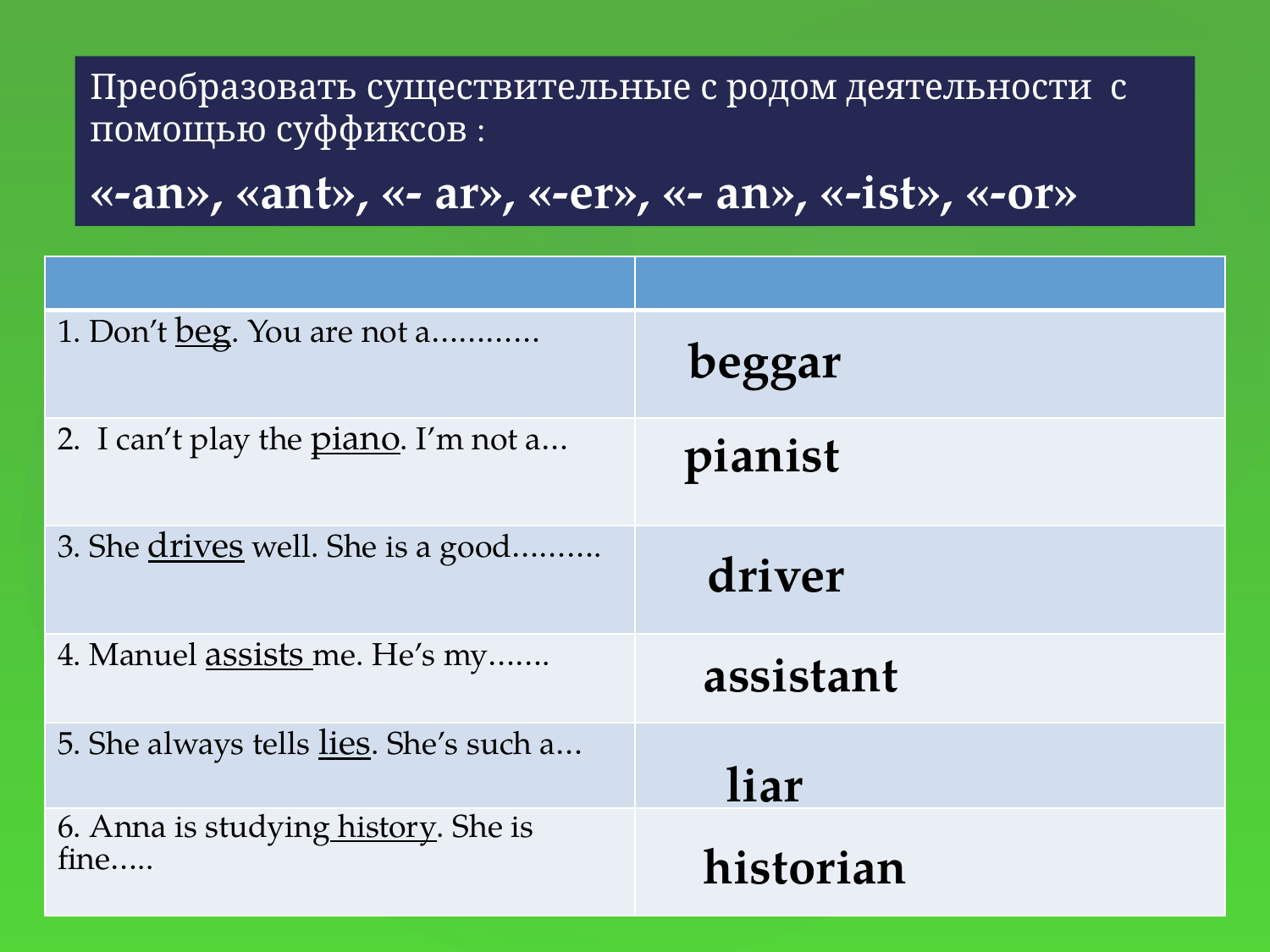

Преобразовать существительные с родом деятельности  с помощью суффиксов :
«-an», «ant», «- ar», «-er», «- an», «-ist», «-or»
|  |  |
| --- | --- |
| 1. Don’t beg. You are not a………… |  |
| 2. I can’t play the piano. I’m not a… |  |
| 3. She drives well. She is a good………. |  |
| 4. Manuel assists me. He’s my……. |  |
| 5. She always tells lies. She’s such a… |  |
| 6. Anna is studying history. She is fine….. |  |
beggar
pianist
driver
assistant
liar
historian